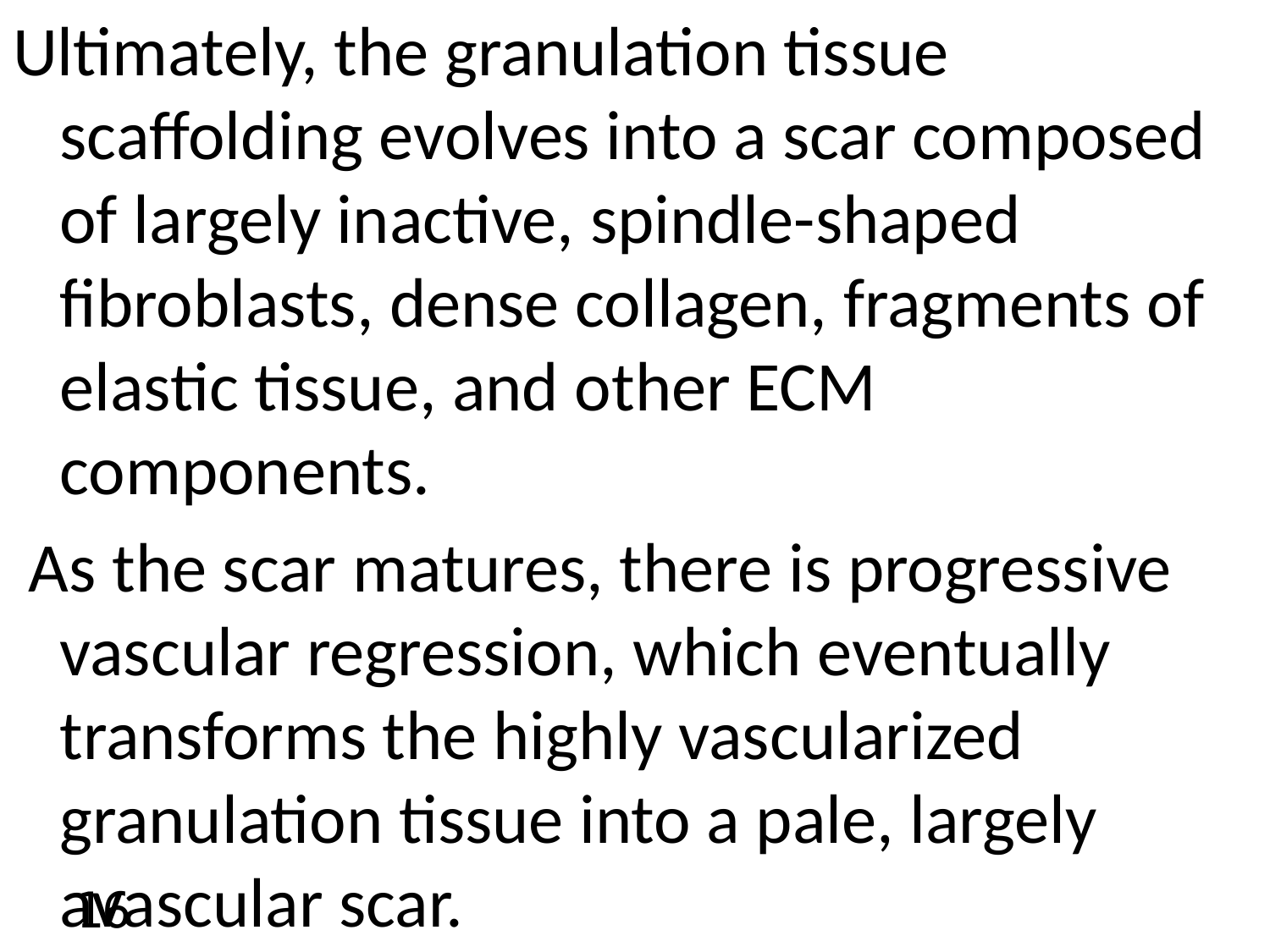

Ultimately, the granulation tissue scaffolding evolves into a scar composed of largely inactive, spindle-shaped fibroblasts, dense collagen, fragments of elastic tissue, and other ECM components.
 As the scar matures, there is progressive vascular regression, which eventually transforms the highly vascularized granulation tissue into a pale, largely avascular scar.
16